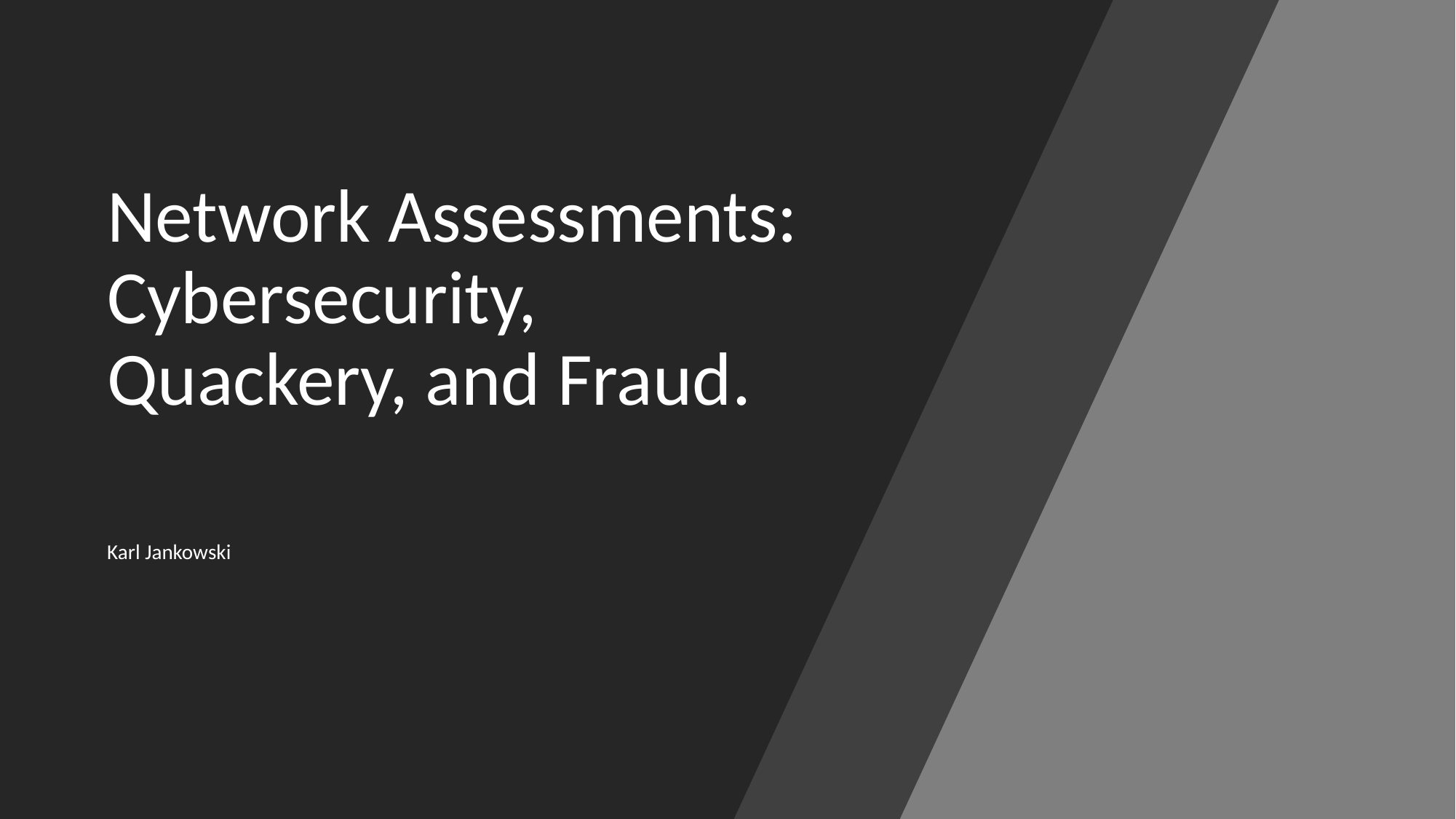

# Network Assessments: Cybersecurity, Quackery, and Fraud.
Karl Jankowski